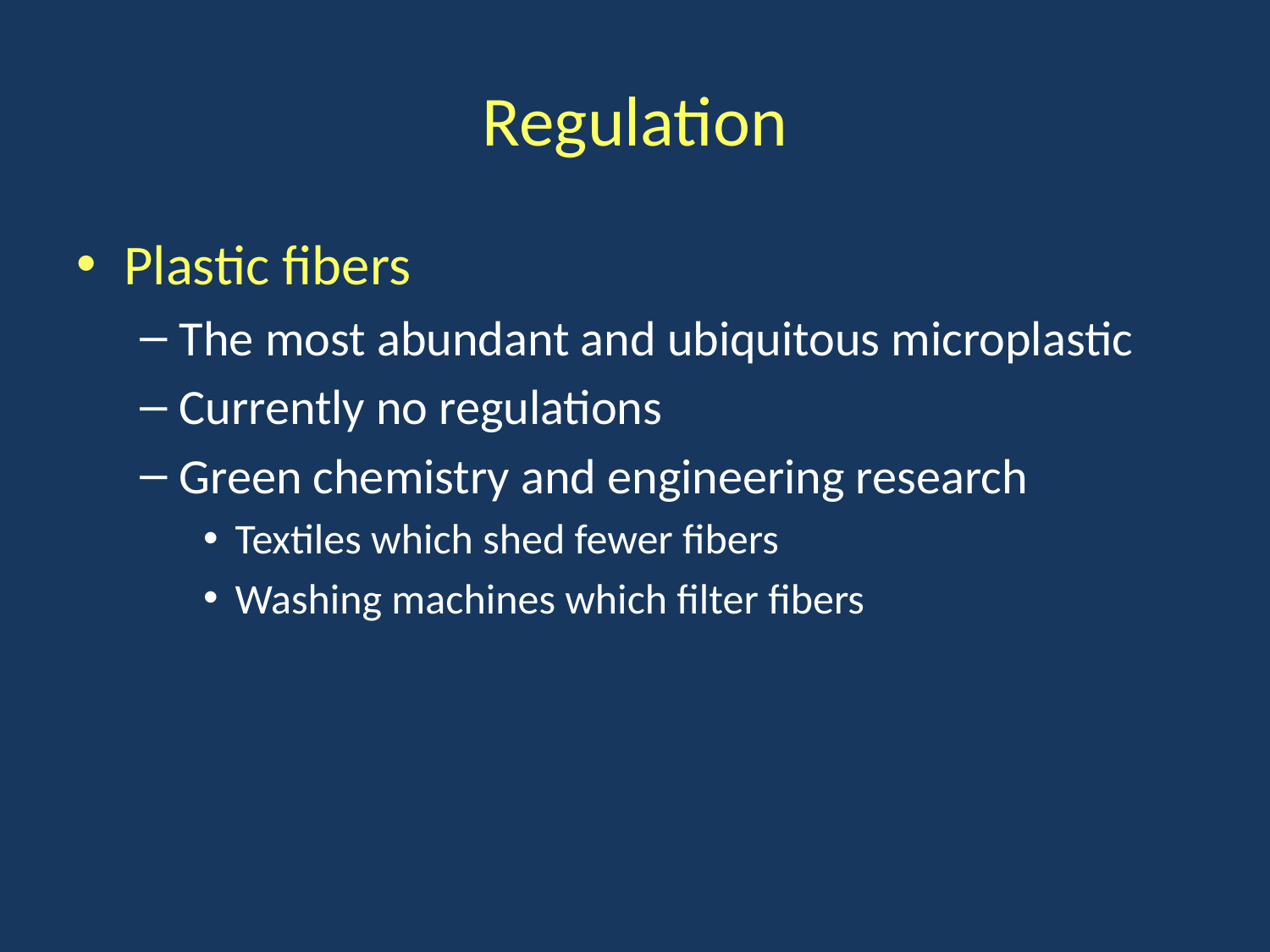

# Regulation
Plastic fibers
The most abundant and ubiquitous microplastic
Currently no regulations
Green chemistry and engineering research
Textiles which shed fewer fibers
Washing machines which filter fibers